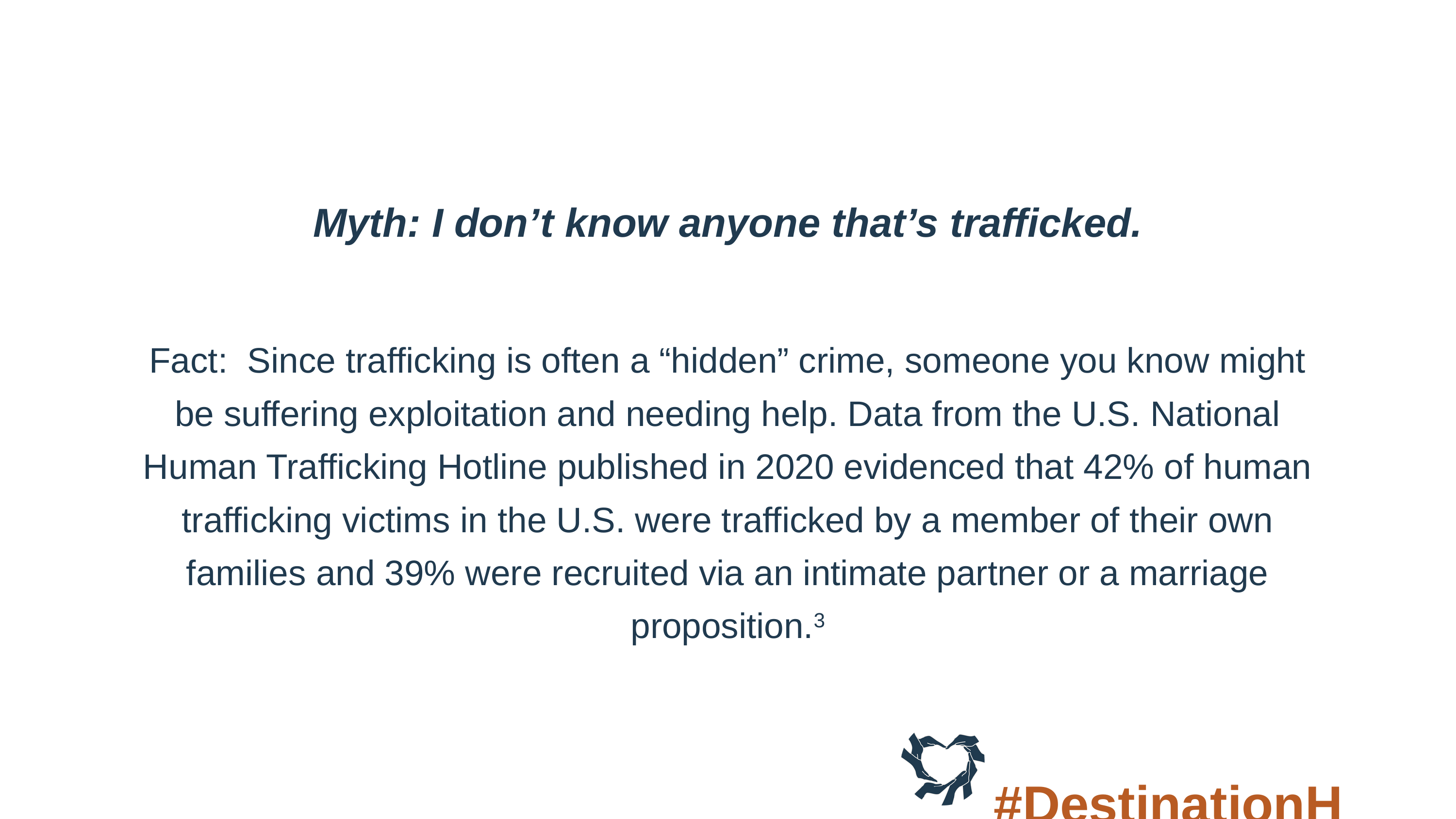

Myth: I don’t know anyone that’s trafficked.
Fact:  Since trafficking is often a “hidden” crime, someone you know might be suffering exploitation and needing help. Data from the U.S. National Human Trafficking Hotline published in 2020 evidenced that 42% of human trafficking victims in the U.S. were trafficked by a member of their own families and 39% were recruited via an intimate partner or a marriage proposition.3

#DestinationHope